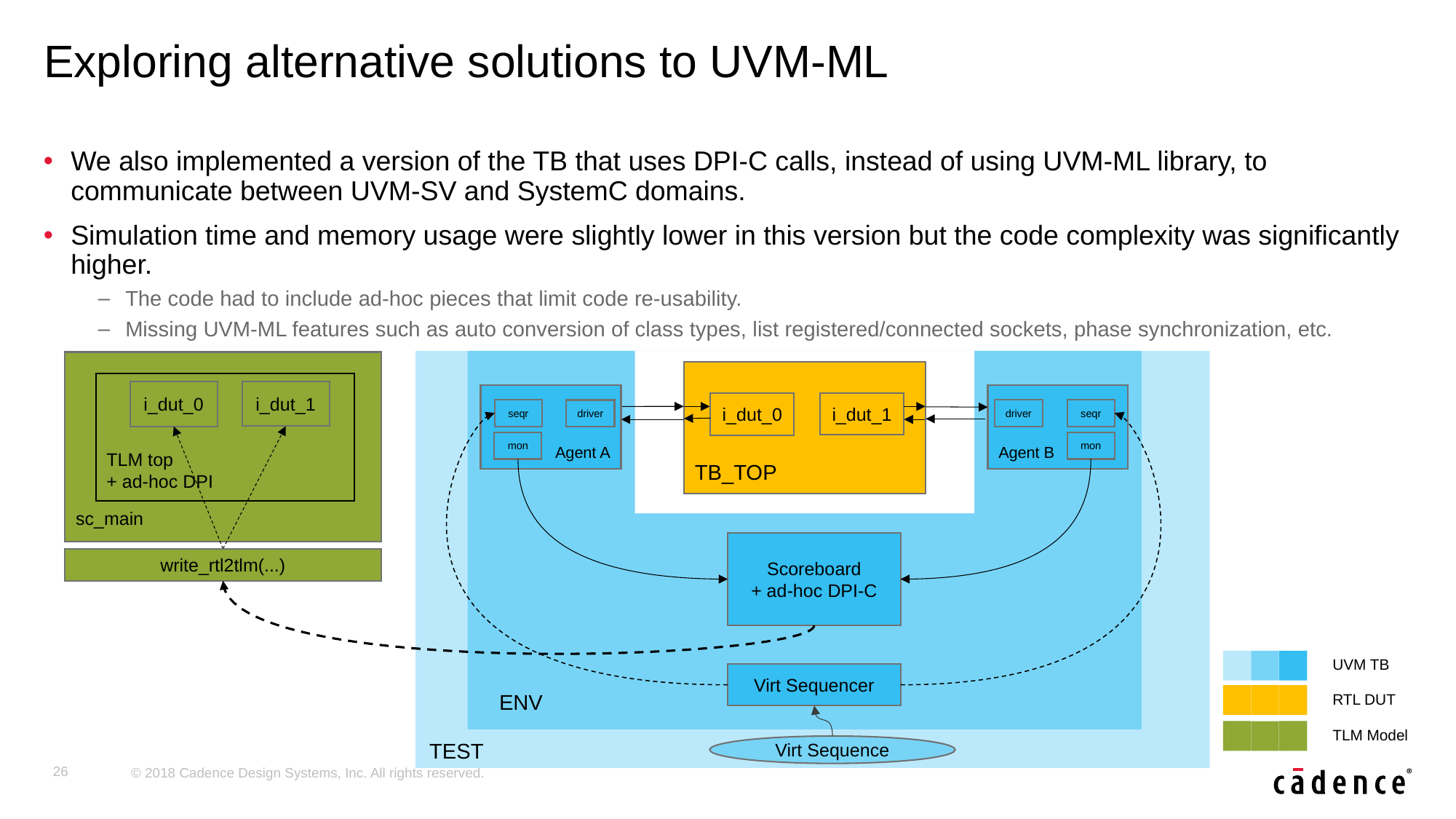

# Exploring alternative solutions to UVM-ML
We also implemented a version of the TB that uses DPI-C calls, instead of using UVM-ML library, to communicate between UVM-SV and SystemC domains.
Simulation time and memory usage were slightly lower in this version but the code complexity was significantly higher.
The code had to include ad-hoc pieces that limit code re-usability.
Missing UVM-ML features such as auto conversion of class types, list registered/connected sockets, phase synchronization, etc.

TB_TOP

Agent A
seqr
driver
mon

Agent B
driver
seqr
mon
i_dut_1
i_dut_0
Scoreboard
+ ad-hoc DPI-C
UVM TB

RTL DUT

TLM Model

Virt Sequencer
ENV
TEST
Virt Sequence

sc_main

TLM top
+ ad-hoc DPI
i_dut_1
i_dut_0
write_rtl2tlm(...)